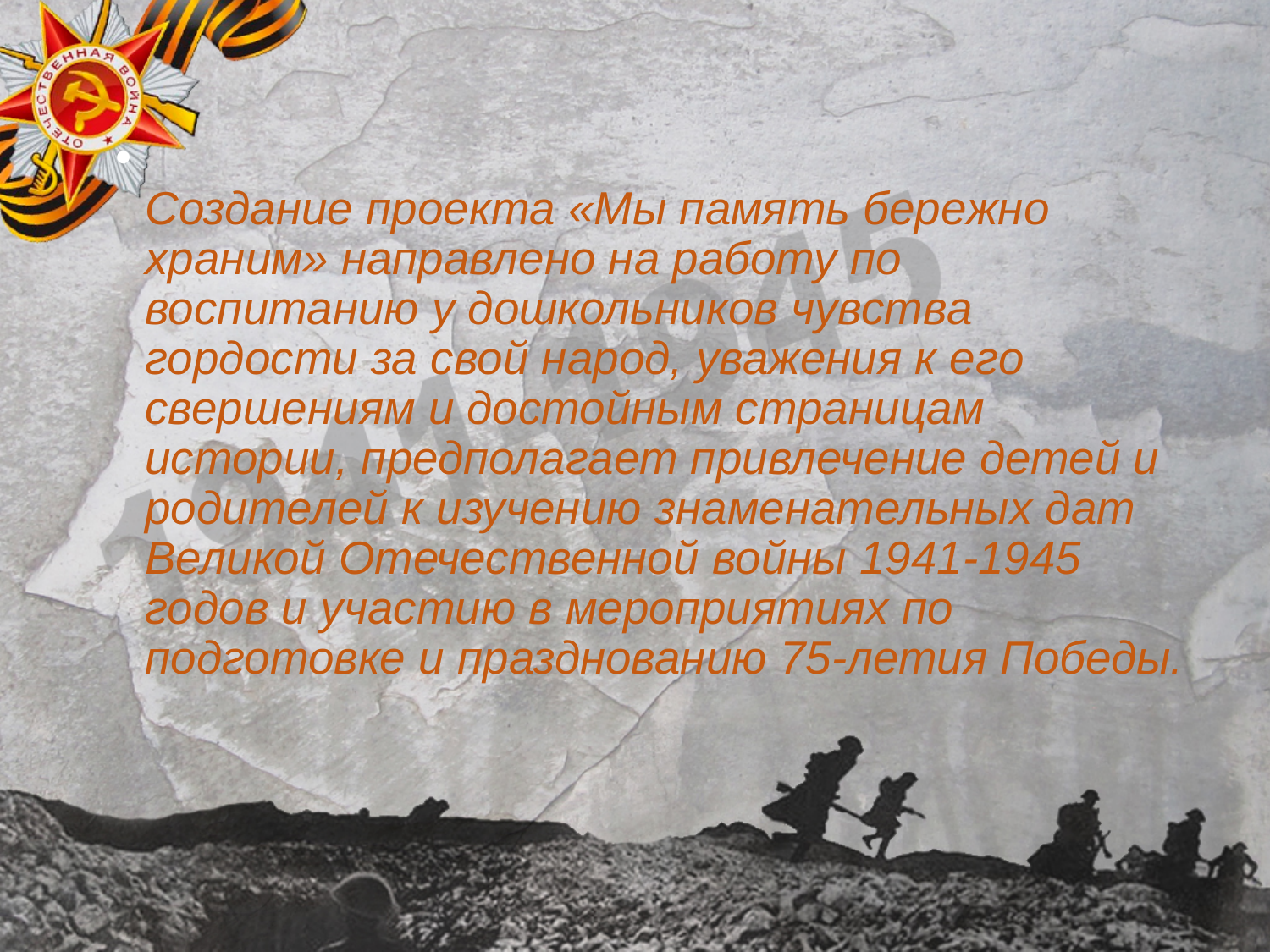

Создание проекта «Мы память бережно храним» направлено на работу по воспитанию у дошкольников чувства гордости за свой народ, уважения к его свершениям и достойным страницам истории, предполагает привлечение детей и родителей к изучению знаменательных дат Великой Отечественной войны 1941-1945 годов и участию в мероприятиях по подготовке и празднованию 75-летия Победы.